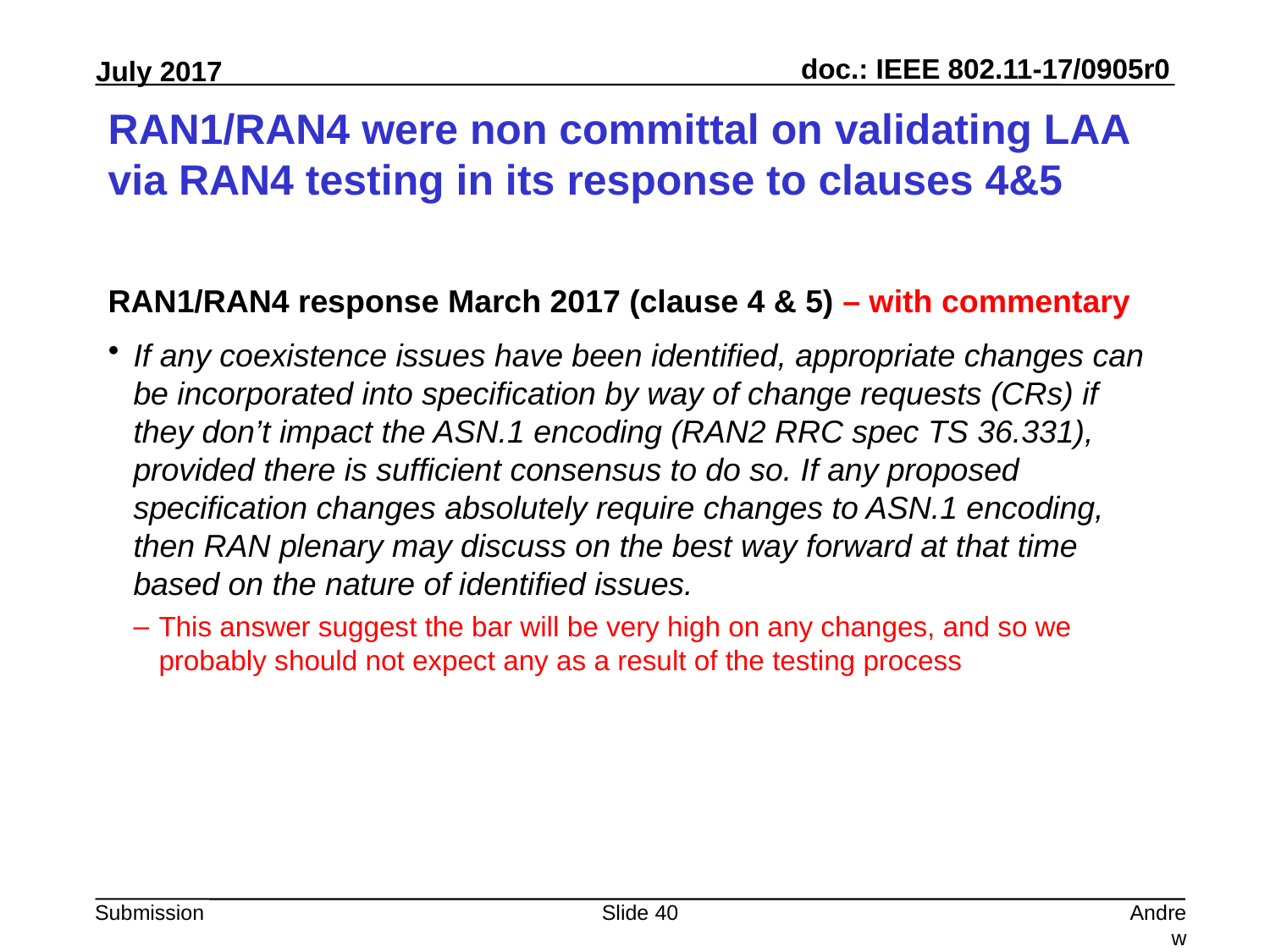

# RAN1/RAN4 were non committal on validating LAA via RAN4 testing in its response to clauses 4&5
RAN1/RAN4 response March 2017 (clause 4 & 5) – with commentary
If any coexistence issues have been identified, appropriate changes can be incorporated into specification by way of change requests (CRs) if they don’t impact the ASN.1 encoding (RAN2 RRC spec TS 36.331), provided there is sufficient consensus to do so. If any proposed specification changes absolutely require changes to ASN.1 encoding, then RAN plenary may discuss on the best way forward at that time based on the nature of identified issues.
This answer suggest the bar will be very high on any changes, and so we probably should not expect any as a result of the testing process

Slide 40
Andrew Myles, Cisco